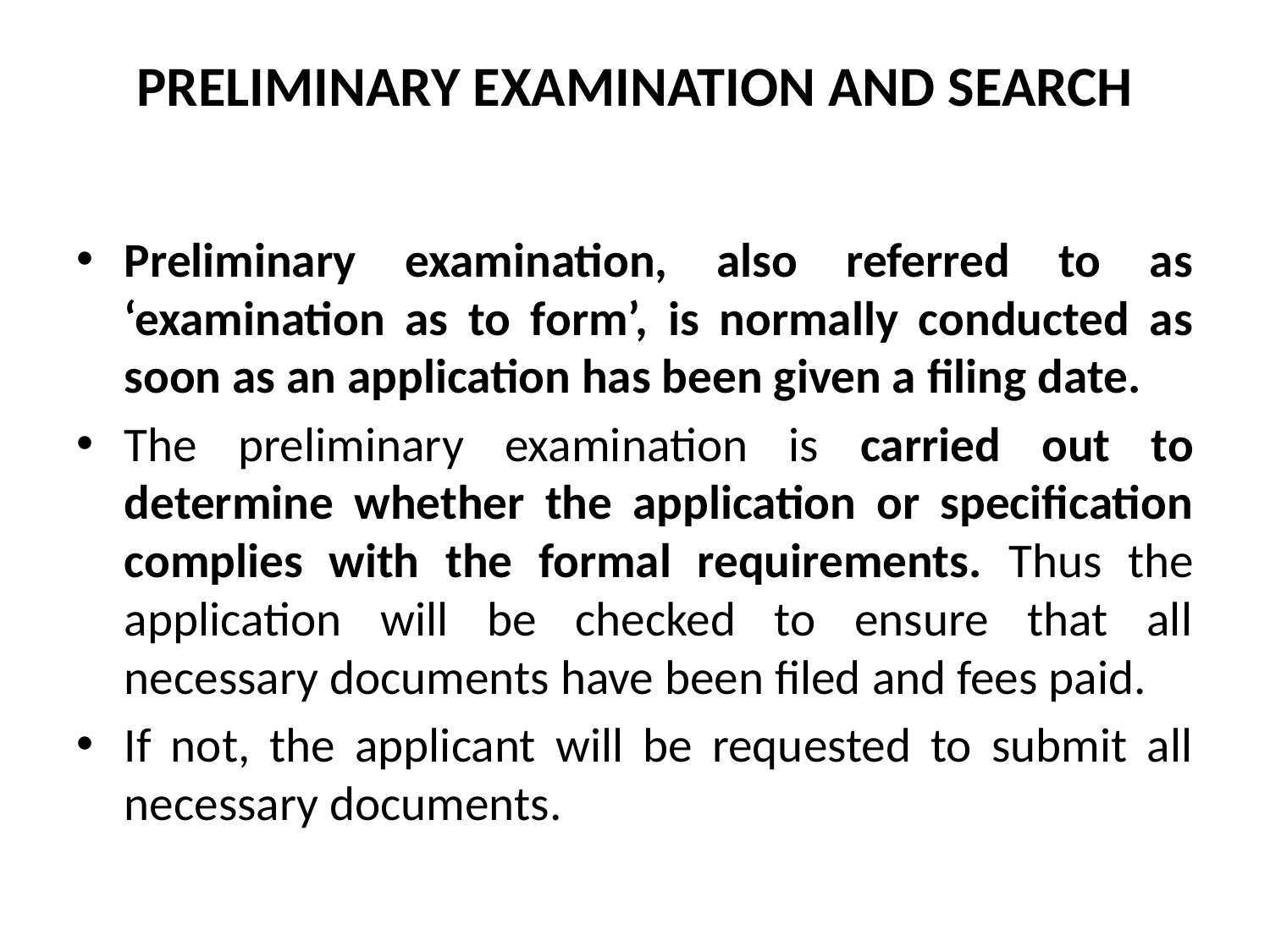

# PRELIMINARY EXAMINATION AND SEARCH
Preliminary examination, also referred to as ‘examination as to form’, is normally conducted as soon as an application has been given a filing date.
The preliminary examination is carried out to determine whether the application or specification complies with the formal requirements. Thus the application will be checked to ensure that all necessary documents have been filed and fees paid.
If not, the applicant will be requested to submit all necessary documents.